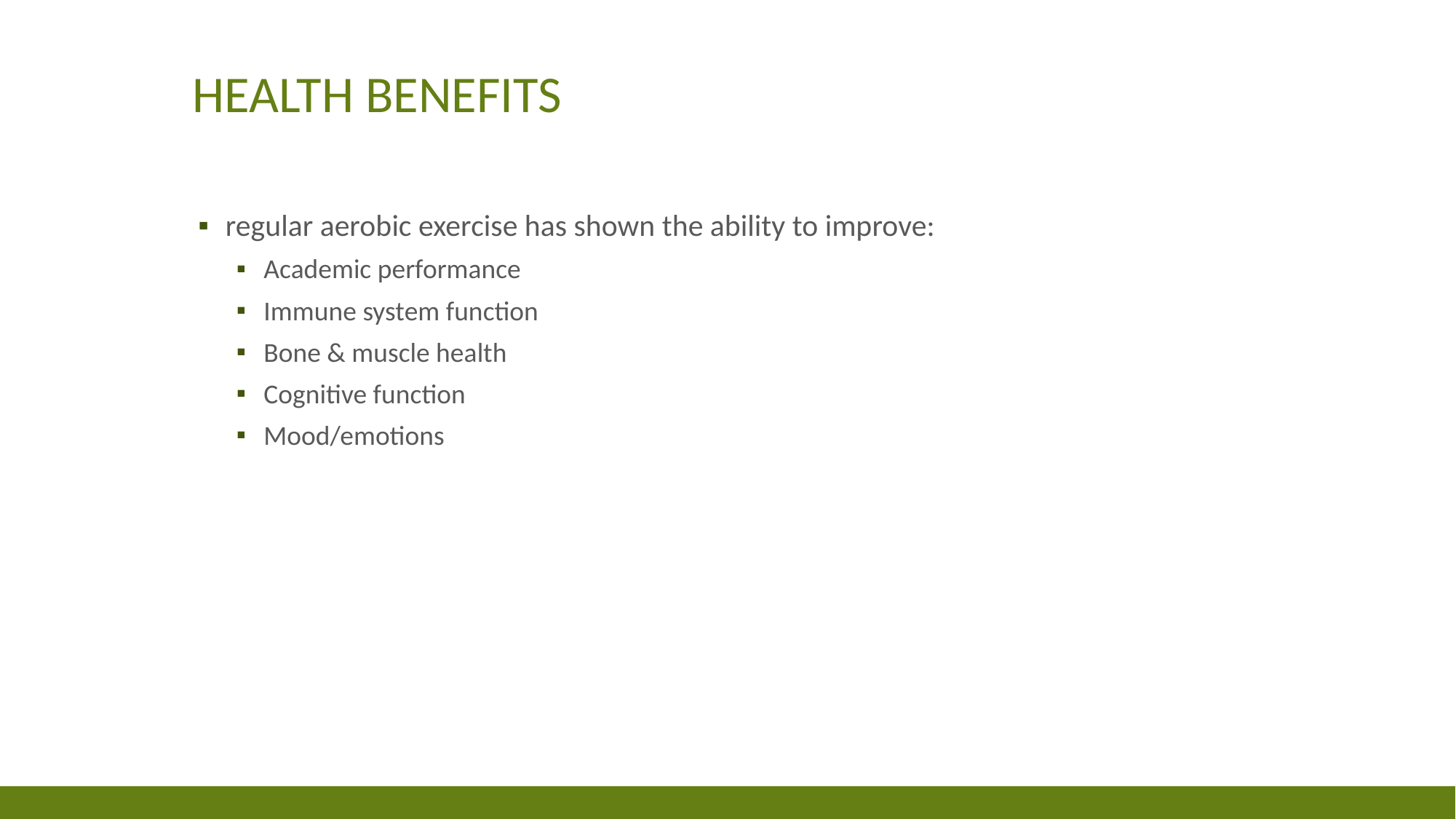

# Health Benefits
regular aerobic exercise has shown the ability to improve:
Academic performance
Immune system function
Bone & muscle health
Cognitive function
Mood/emotions